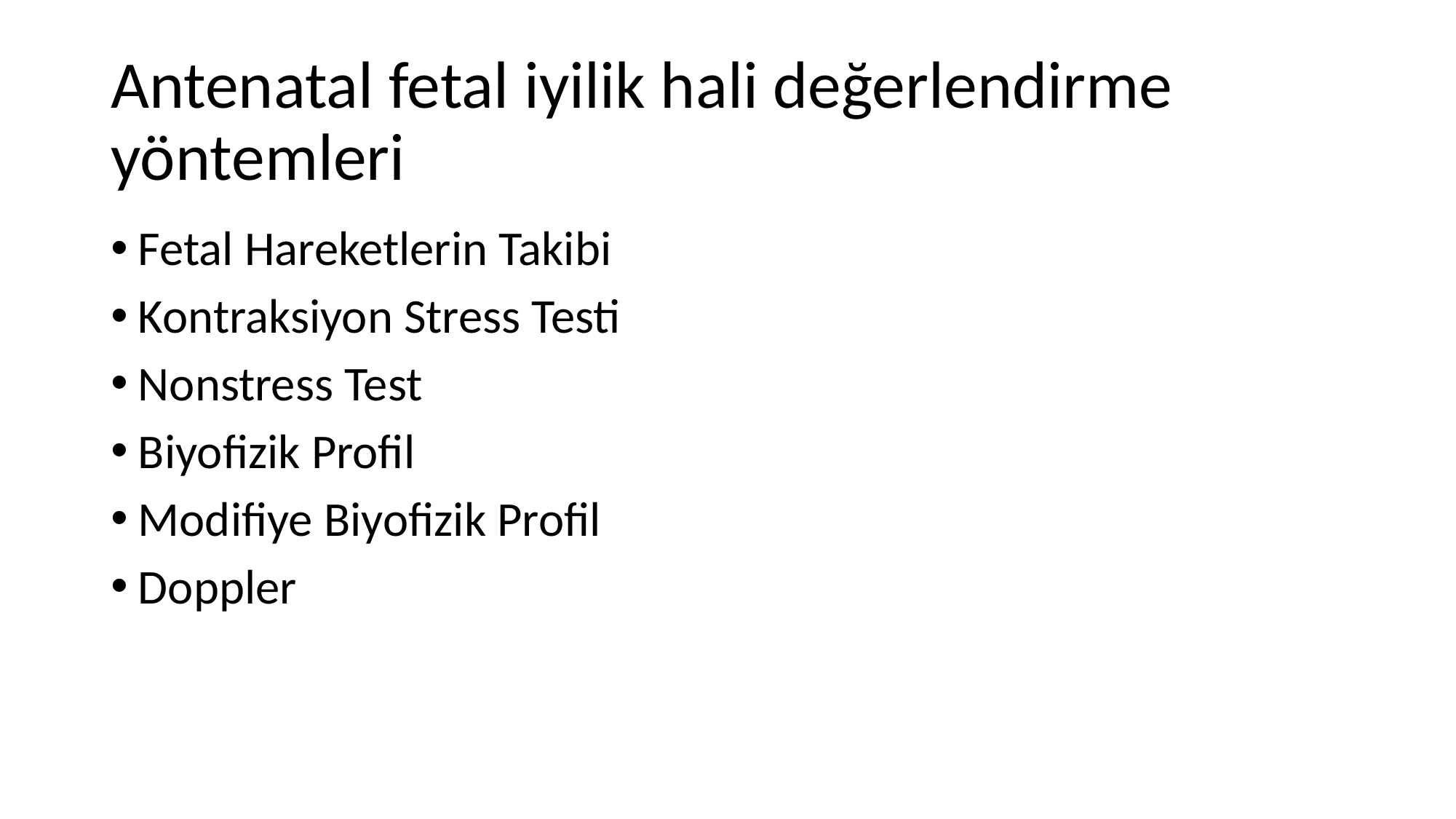

# Antenatal fetal iyilik hali değerlendirme yöntemleri
Fetal Hareketlerin Takibi
Kontraksiyon Stress Testi
Nonstress Test
Biyofizik Profil
Modifiye Biyofizik Profil
Doppler